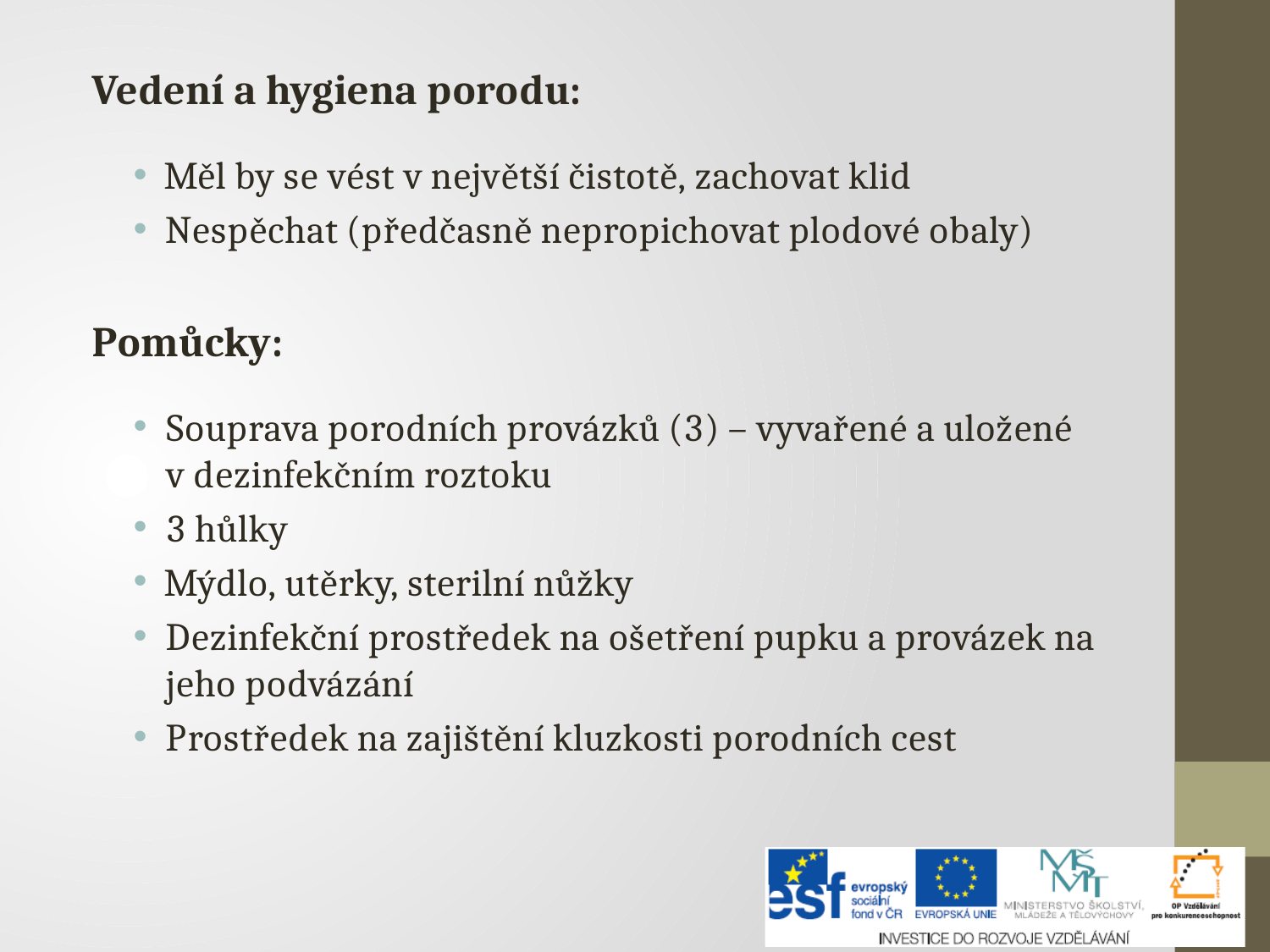

Vedení a hygiena porodu:

Měl by se vést v největší čistotě, zachovat klid
Nespěchat (předčasně nepropichovat plodové obaly)

Pomůcky:

Souprava porodních provázků (3) – vyvařené a uložené v dezinfekčním roztoku
3 hůlky
Mýdlo, utěrky, sterilní nůžky
Dezinfekční prostředek na ošetření pupku a provázek na jeho podvázání
Prostředek na zajištění kluzkosti porodních cest